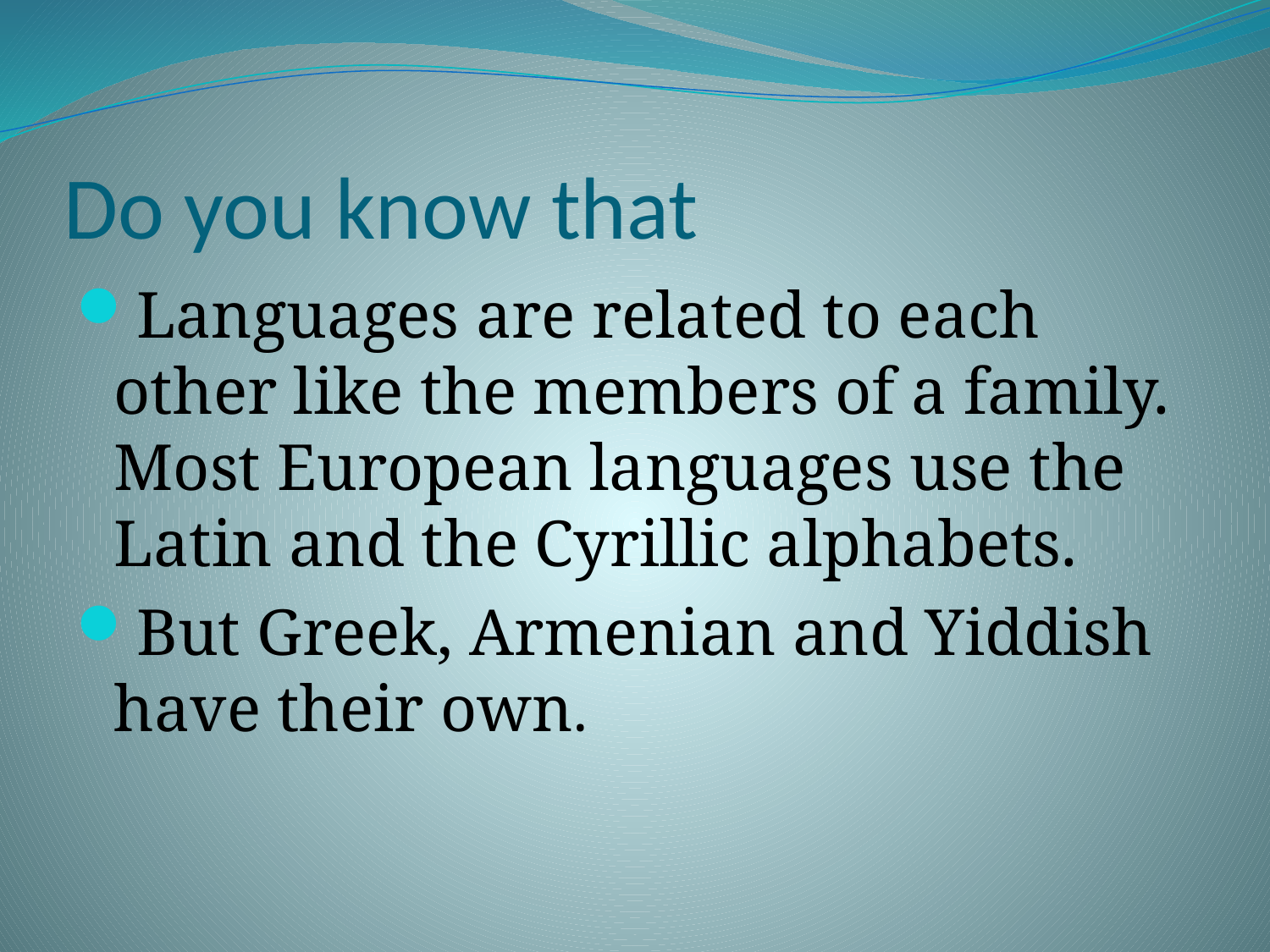

# Do you know that
Languages are related to each other like the members of a family. Most European languages use the Latin and the Cyrillic alphabets.
But Greek, Armenian and Yiddish have their own.